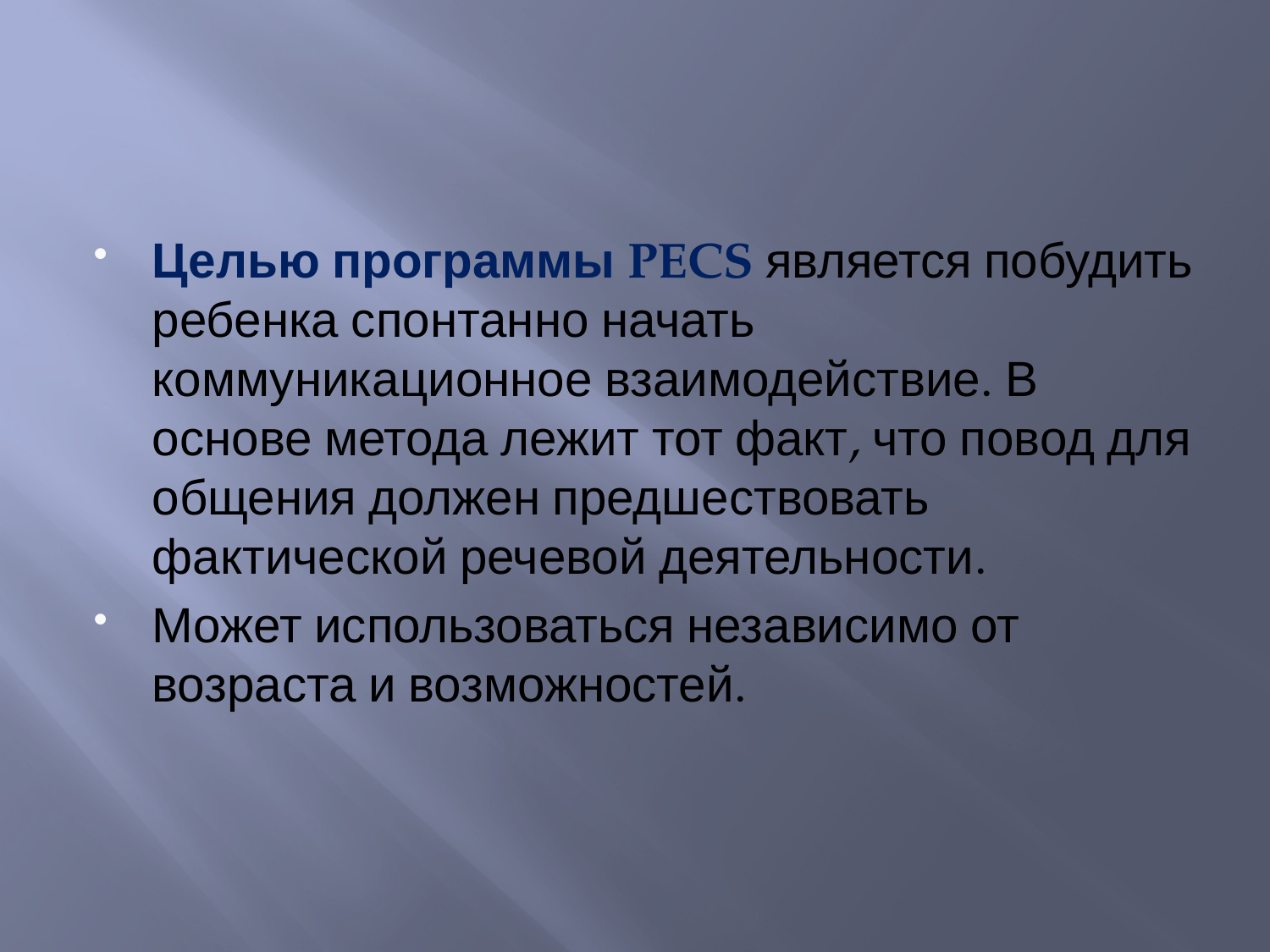

#
Целью программы PECS является побудить ребенка спонтанно начать коммуникационное взаимодействие. В основе метода лежит тот факт, что повод для общения должен предшествовать фактической речевой деятельности.
Может использоваться независимо от возраста и возможностей.